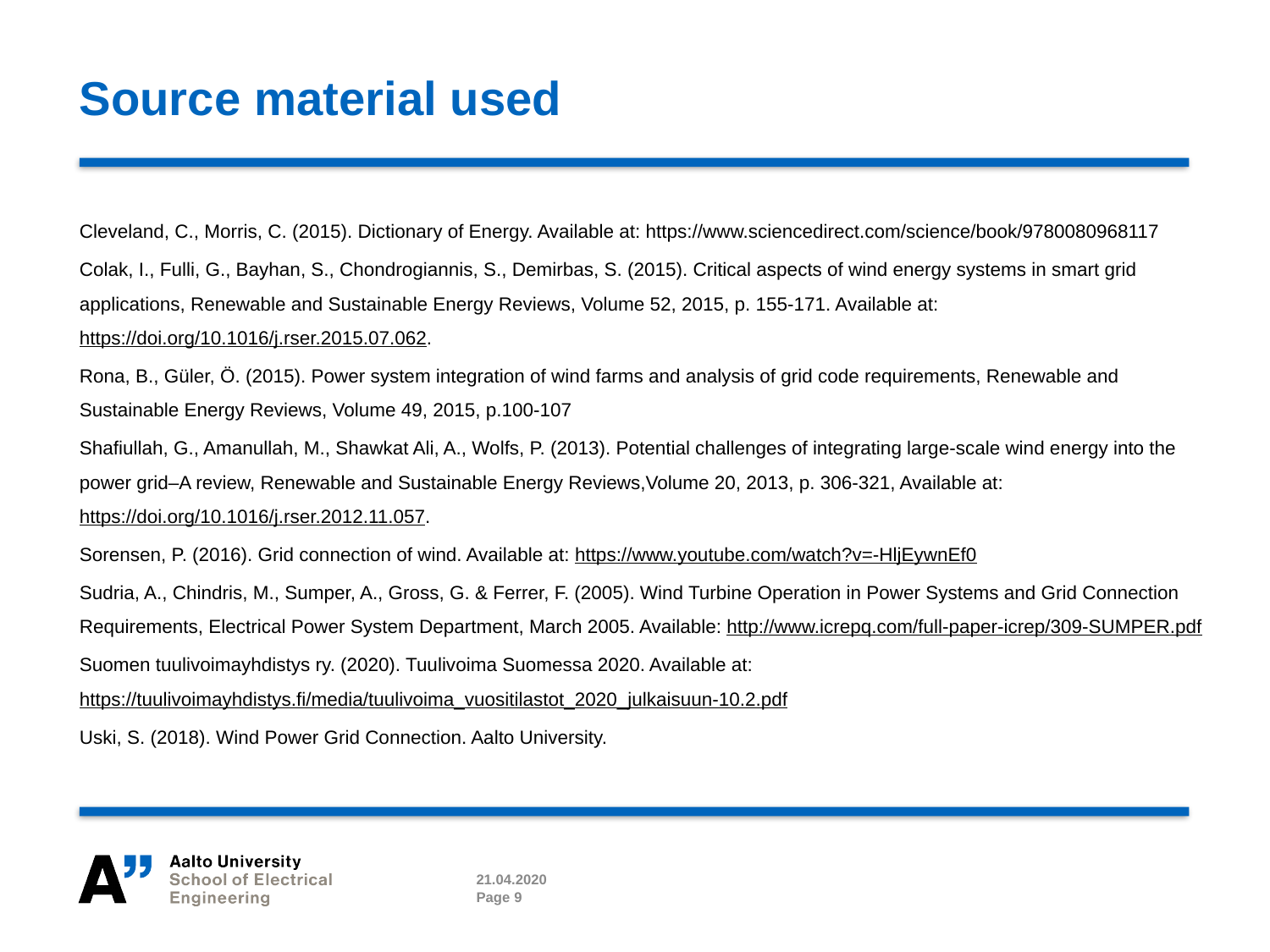

# Source material used
Cleveland, C., Morris, C. (2015). Dictionary of Energy. Available at: https://www.sciencedirect.com/science/book/9780080968117
Colak, I., Fulli, G., Bayhan, S., Chondrogiannis, S., Demirbas, S. (2015). Critical aspects of wind energy systems in smart grid applications, Renewable and Sustainable Energy Reviews, Volume 52, 2015, p. 155-171. Available at: https://doi.org/10.1016/j.rser.2015.07.062.
Rona, B., Güler, Ö. (2015). Power system integration of wind farms and analysis of grid code requirements, Renewable and Sustainable Energy Reviews, Volume 49, 2015, p.100-107
Shafiullah, G., Amanullah, M., Shawkat Ali, A., Wolfs, P. (2013). Potential challenges of integrating large-scale wind energy into the power grid–A review, Renewable and Sustainable Energy Reviews,Volume 20, 2013, p. 306-321, Available at: https://doi.org/10.1016/j.rser.2012.11.057.
Sorensen, P. (2016). Grid connection of wind. Available at: https://www.youtube.com/watch?v=-HljEywnEf0
Sudria, A., Chindris, M., Sumper, A., Gross, G. & Ferrer, F. (2005). Wind Turbine Operation in Power Systems and Grid Connection Requirements, Electrical Power System Department, March 2005. Available: http://www.icrepq.com/full-paper-icrep/309-SUMPER.pdf
Suomen tuulivoimayhdistys ry. (2020). Tuulivoima Suomessa 2020. Available at: https://tuulivoimayhdistys.fi/media/tuulivoima_vuositilastot_2020_julkaisuun-10.2.pdf
Uski, S. (2018). Wind Power Grid Connection. Aalto University.

21.04.2020
Page 9